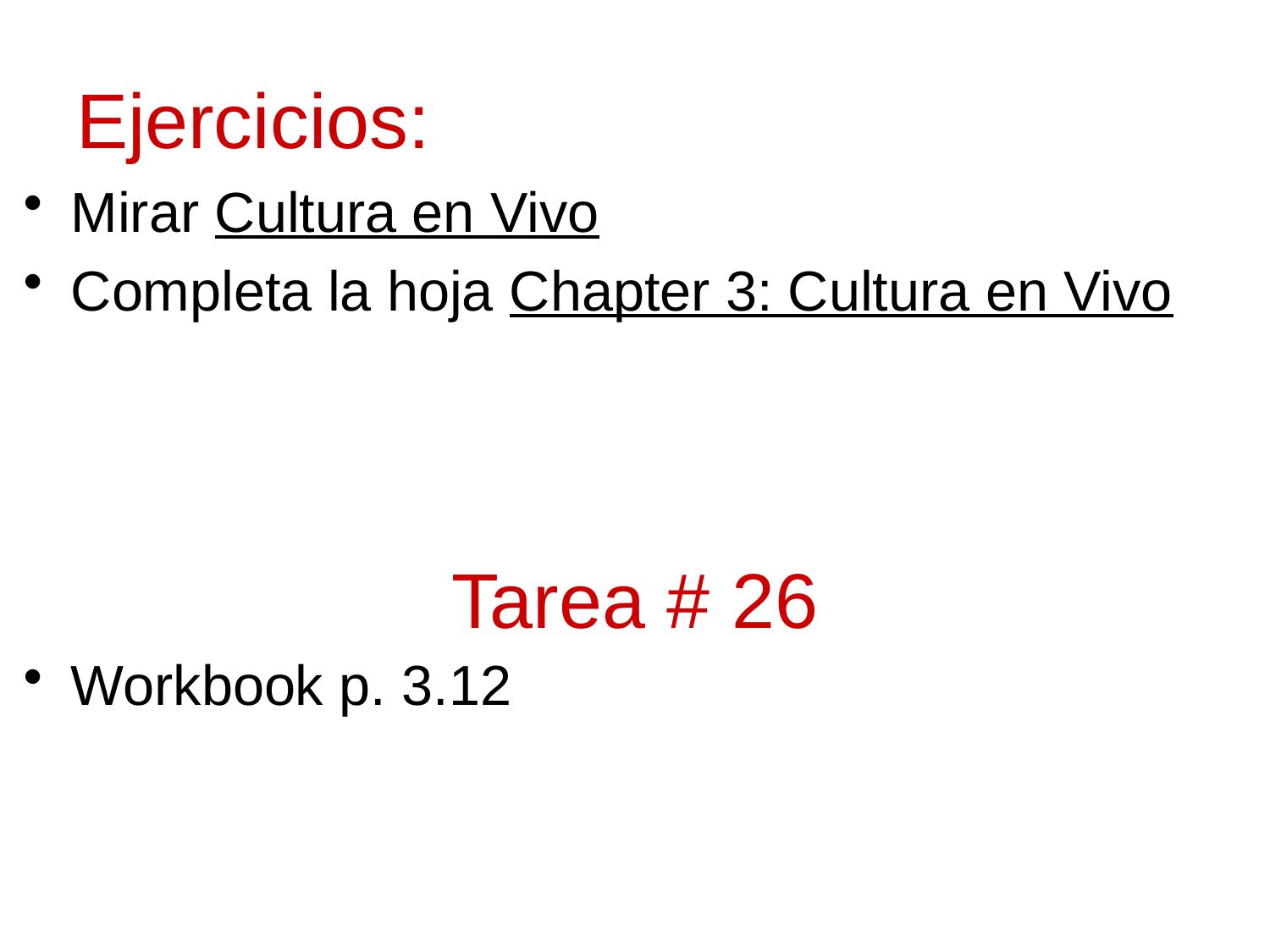

# Ejercicios:
Mirar Cultura en Vivo
Completa la hoja Chapter 3: Cultura en Vivo

Workbook p. 3.12
Tarea # 26